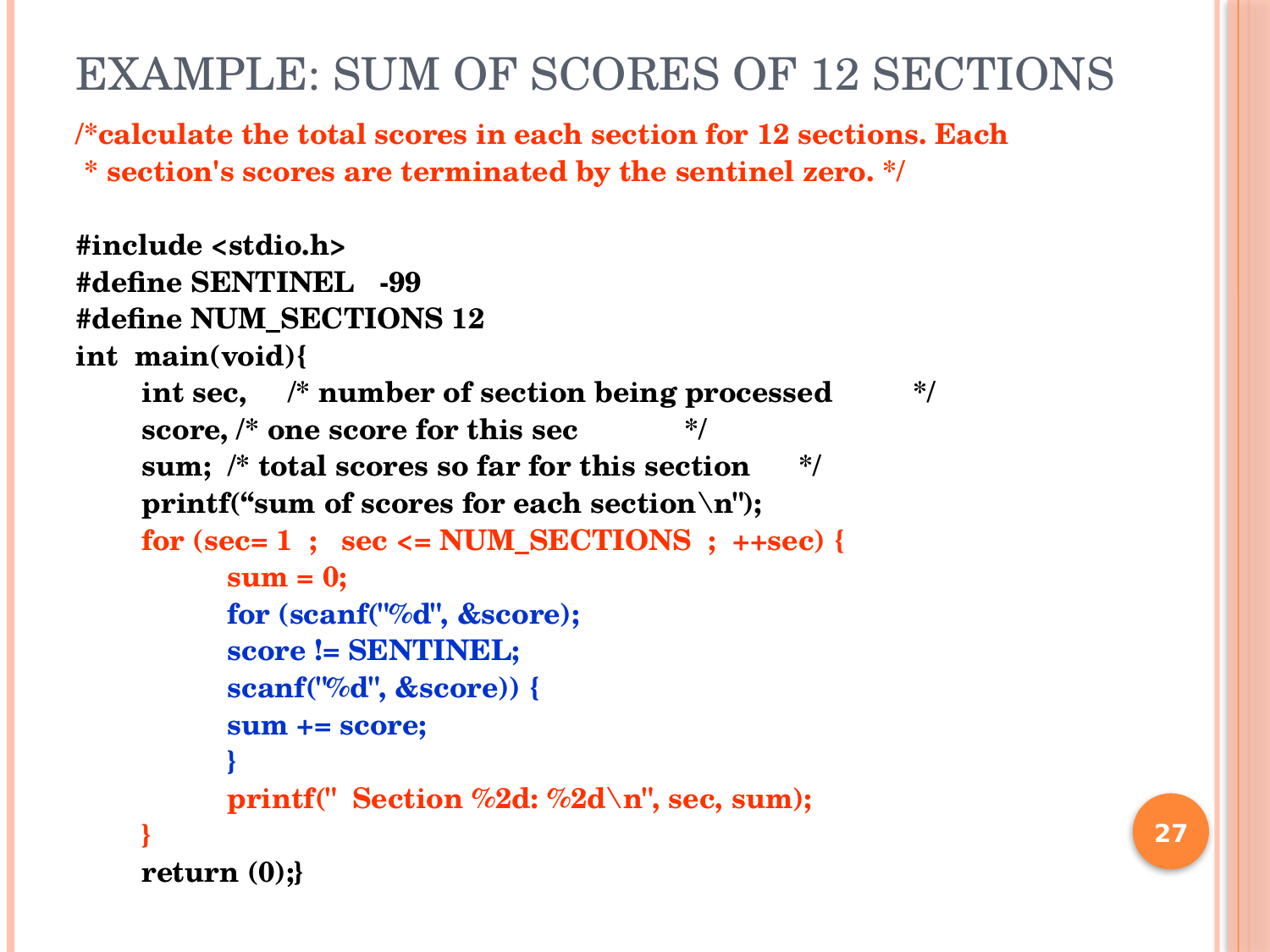

# Example: Sum of Scores of 12 sections
/*calculate the total scores in each section for 12 sections. Each
 * section's scores are terminated by the sentinel zero. */

#include <stdio.h>
#define SENTINEL   -99
#define NUM_SECTIONS 12
int  main(void){
        int sec,     /* number of section being processed 	*/
        score, /* one score for this sec	*/
        sum;  /* total scores so far for this section 	*/
        printf(“sum of scores for each section\n");
        for (sec= 1  ;   sec <= NUM_SECTIONS  ;  ++sec) {
            	sum = 0;
           	for (scanf("%d", &score);
                		score != SENTINEL;
                		scanf("%d", &score)) {
              		sum += score;
           	}
           	printf("  Section %2d: %2d\n", sec, sum);
        }
        return (0);}
27